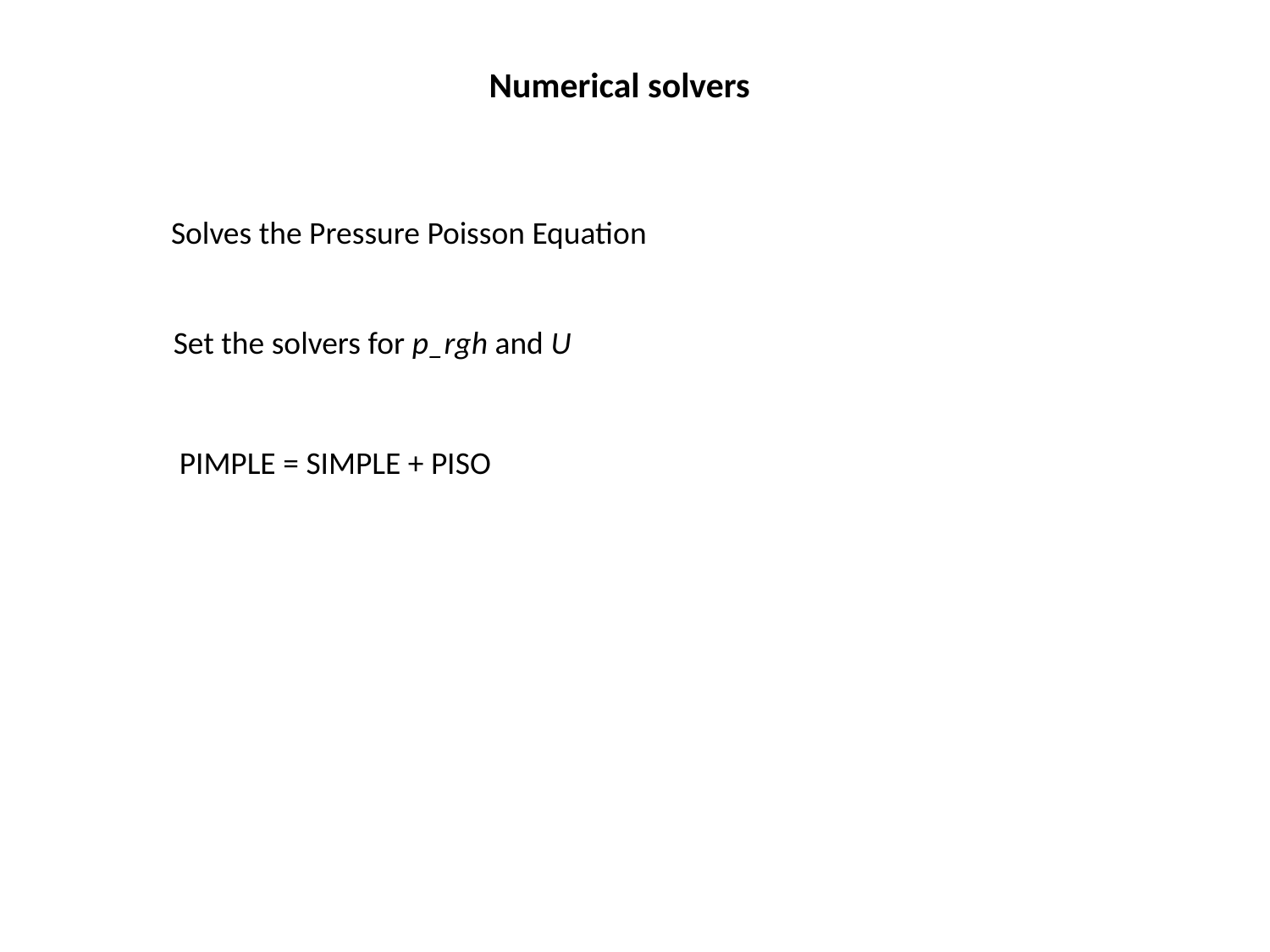

Numerical solvers
Solves the Pressure Poisson Equation
Set the solvers for p_rgh and U
PIMPLE = SIMPLE + PISO